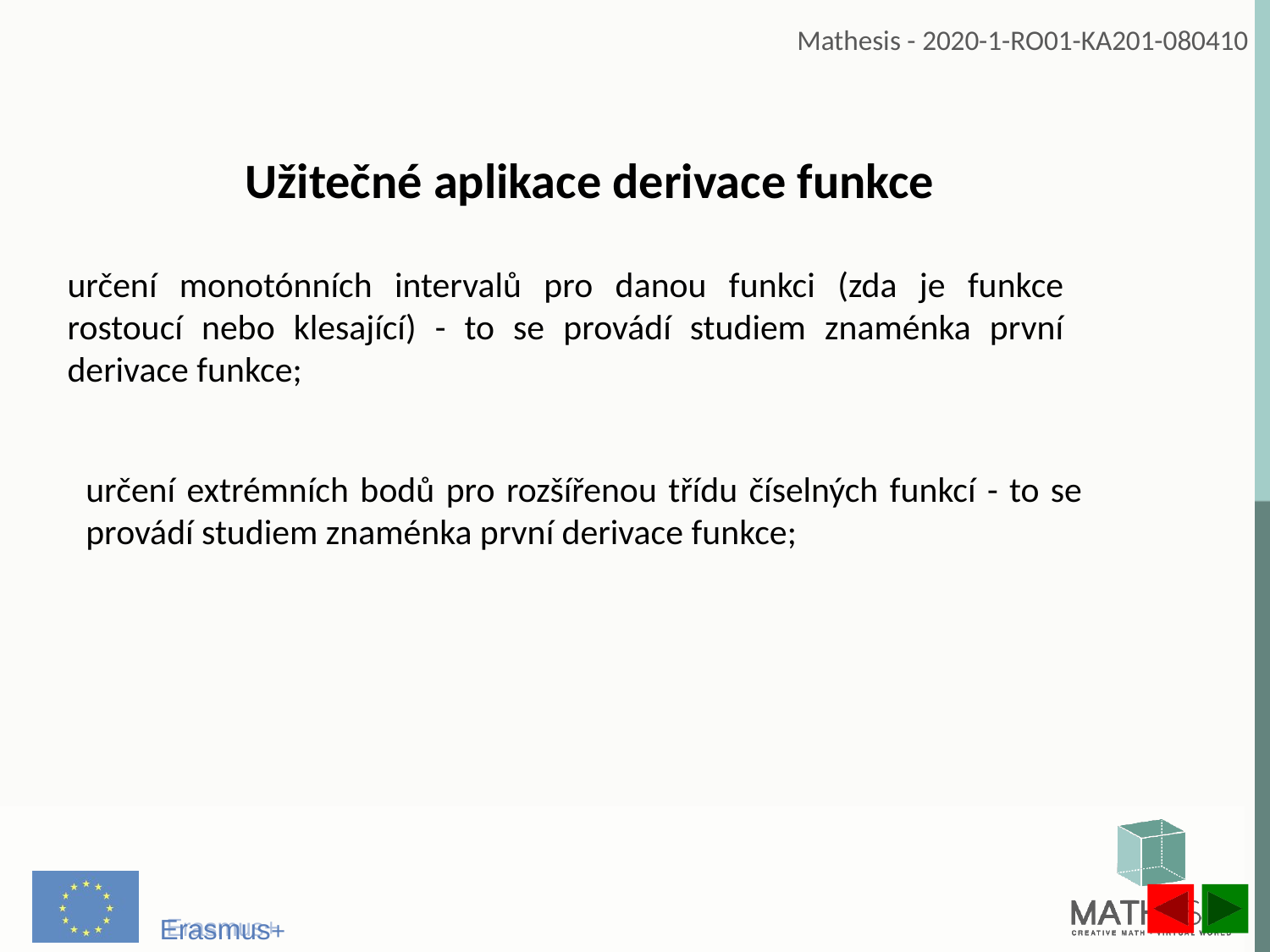

Užitečné aplikace derivace funkce
určení monotónních intervalů pro danou funkci (zda je funkce rostoucí nebo klesající) - to se provádí studiem znaménka první derivace funkce;
určení extrémních bodů pro rozšířenou třídu číselných funkcí - to se provádí studiem znaménka první derivace funkce;